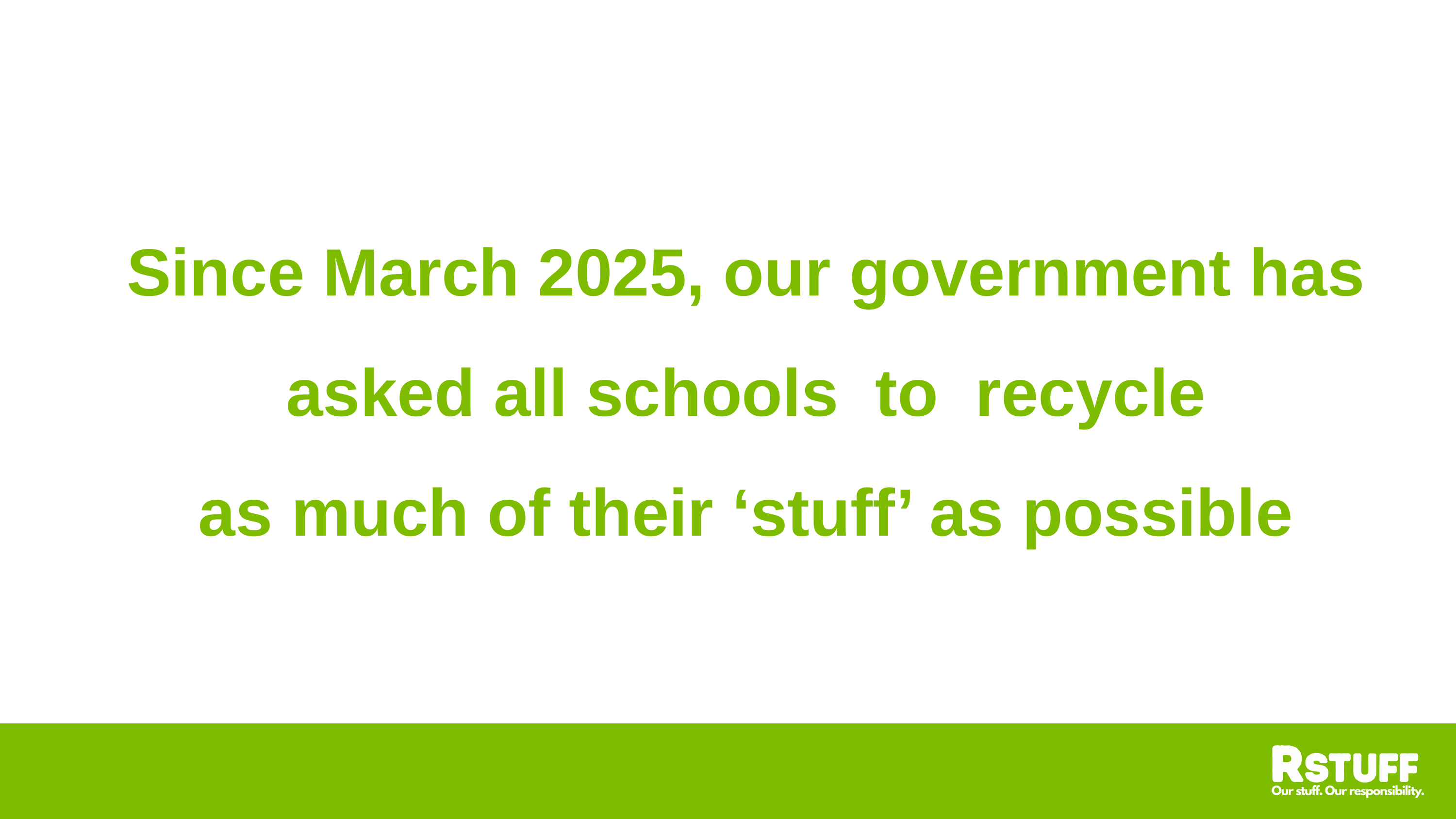

Since March 2025, our government has asked all schools  to  recycle
as much of their ‘stuff’ as possible